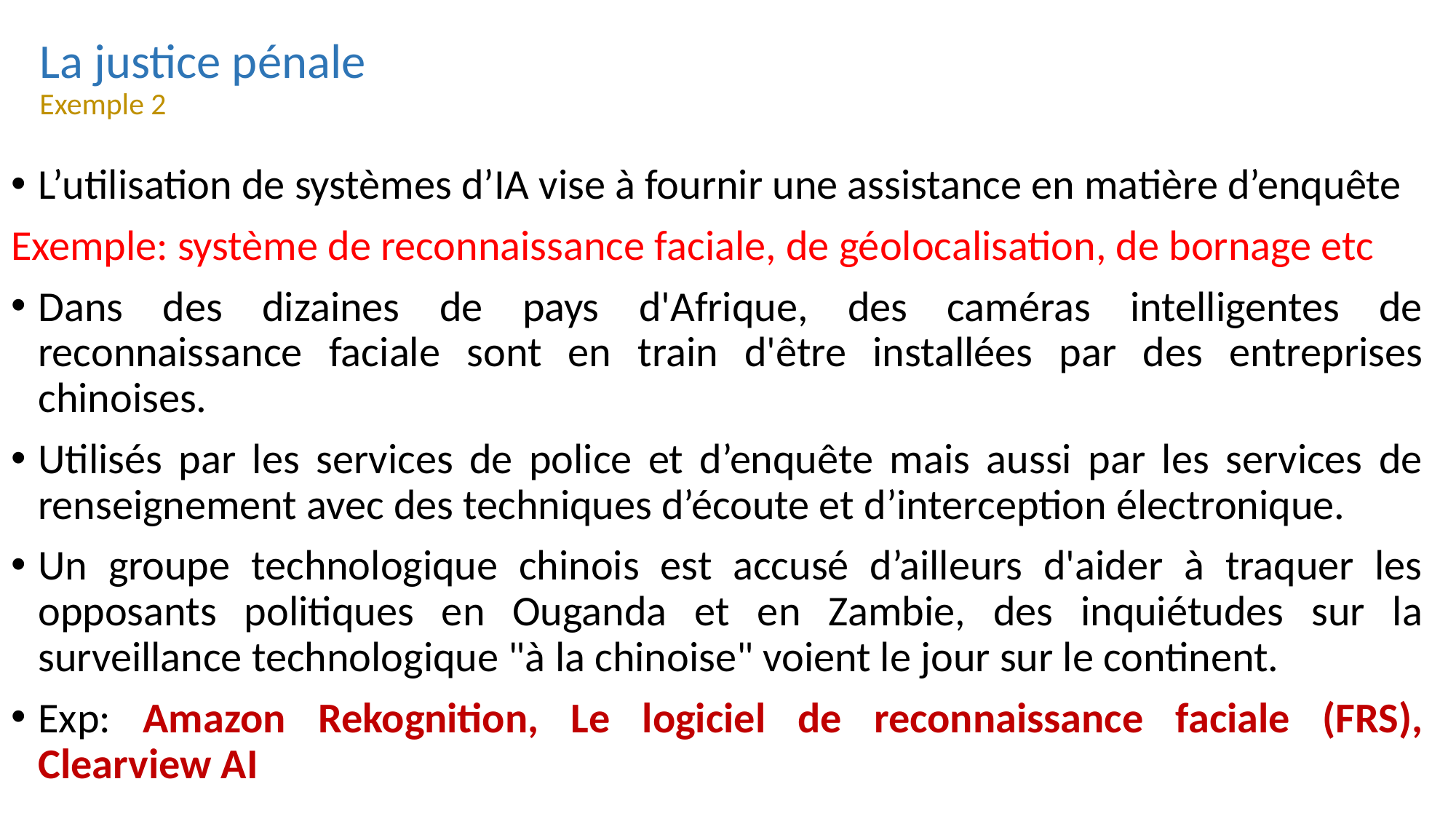

# La justice pénale Exemple 2
L’utilisation de systèmes d’IA vise à fournir une assistance en matière d’enquête
Exemple: système de reconnaissance faciale, de géolocalisation, de bornage etc
Dans des dizaines de pays d'Afrique, des caméras intelligentes de reconnaissance faciale sont en train d'être installées par des entreprises chinoises.
Utilisés par les services de police et d’enquête mais aussi par les services de renseignement avec des techniques d’écoute et d’interception électronique.
Un groupe technologique chinois est accusé d’ailleurs d'aider à traquer les opposants politiques en Ouganda et en Zambie, des inquiétudes sur la surveillance technologique "à la chinoise" voient le jour sur le continent.
Exp: Amazon Rekognition, Le logiciel de reconnaissance faciale (FRS), Clearview AI